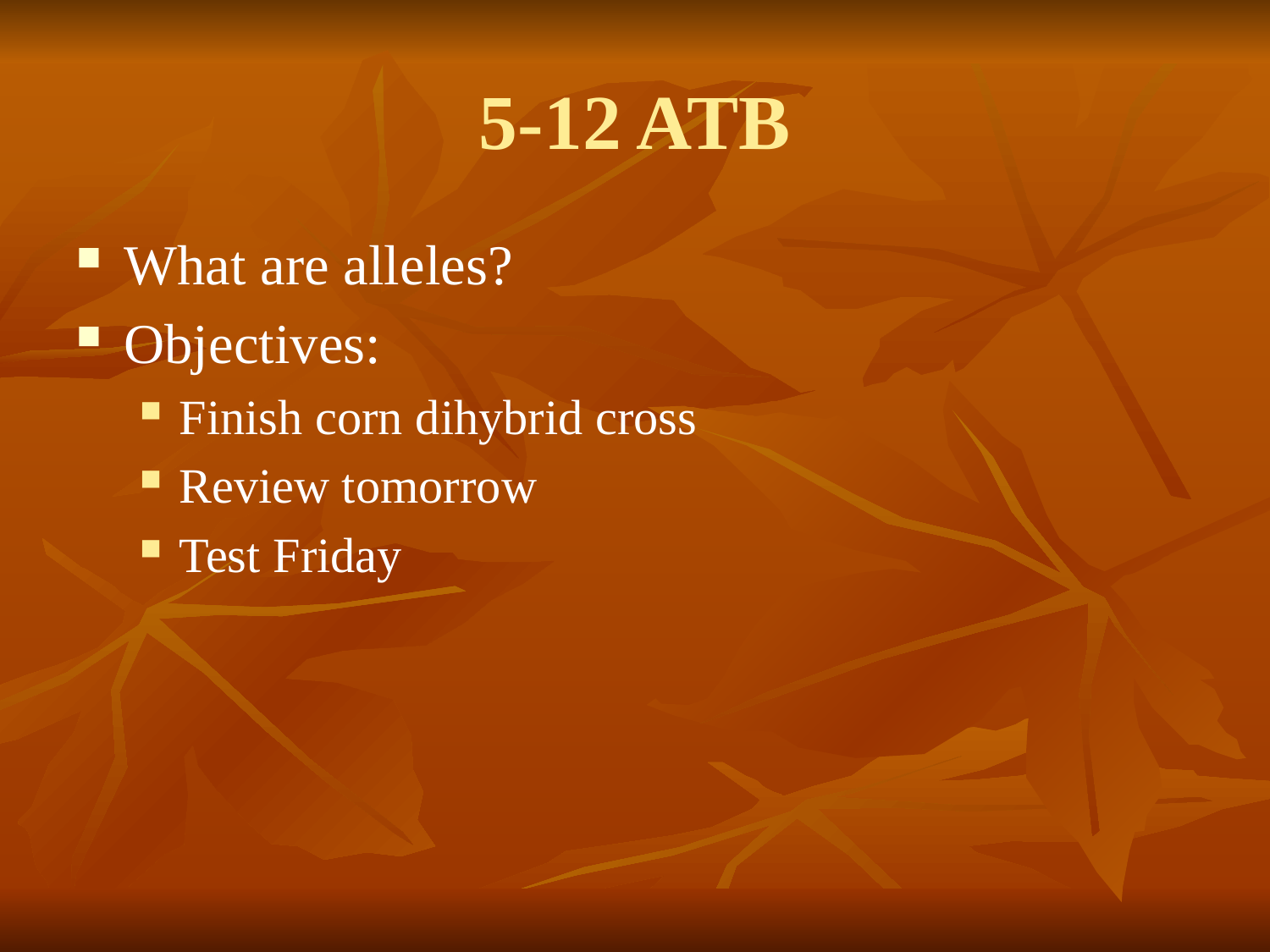

# 5-12 ATB
What are alleles?
Objectives:
Finish corn dihybrid cross
Review tomorrow
Test Friday